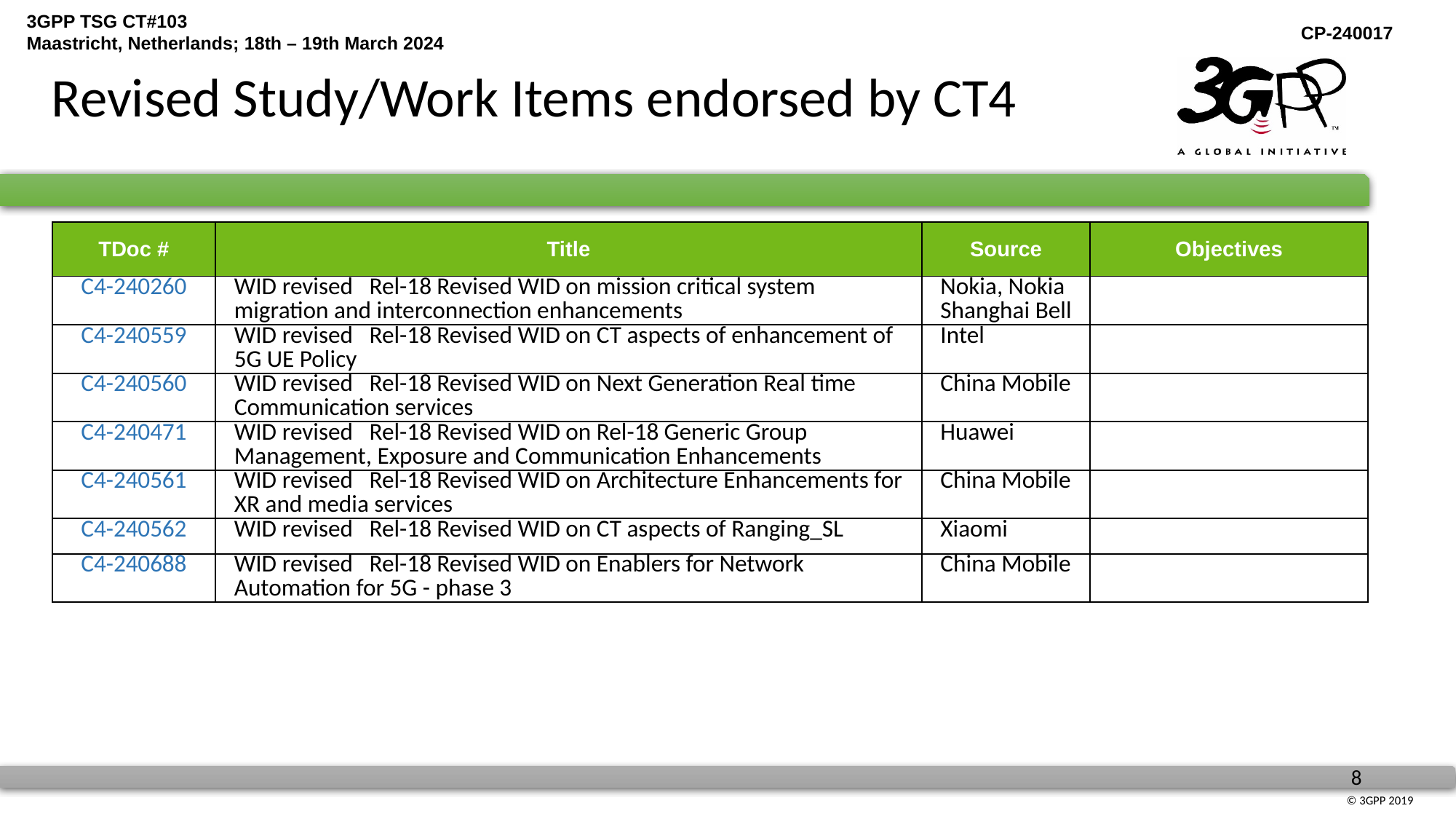

# Revised Study/Work Items endorsed by CT4
| TDoc # | Title | Source | Objectives |
| --- | --- | --- | --- |
| C4-240260 | WID revised Rel-18 Revised WID on mission critical system migration and interconnection enhancements | Nokia, Nokia Shanghai Bell |  |
| C4-240559 | WID revised Rel-18 Revised WID on CT aspects of enhancement of 5G UE Policy | Intel |  |
| C4-240560 | WID revised Rel-18 Revised WID on Next Generation Real time Communication services | China Mobile |  |
| C4-240471 | WID revised Rel-18 Revised WID on Rel-18 Generic Group Management, Exposure and Communication Enhancements | Huawei |  |
| C4-240561 | WID revised Rel-18 Revised WID on Architecture Enhancements for XR and media services | China Mobile |  |
| C4-240562 | WID revised Rel-18 Revised WID on CT aspects of Ranging\_SL | Xiaomi |  |
| C4-240688 | WID revised Rel-18 Revised WID on Enablers for Network Automation for 5G - phase 3 | China Mobile |  |